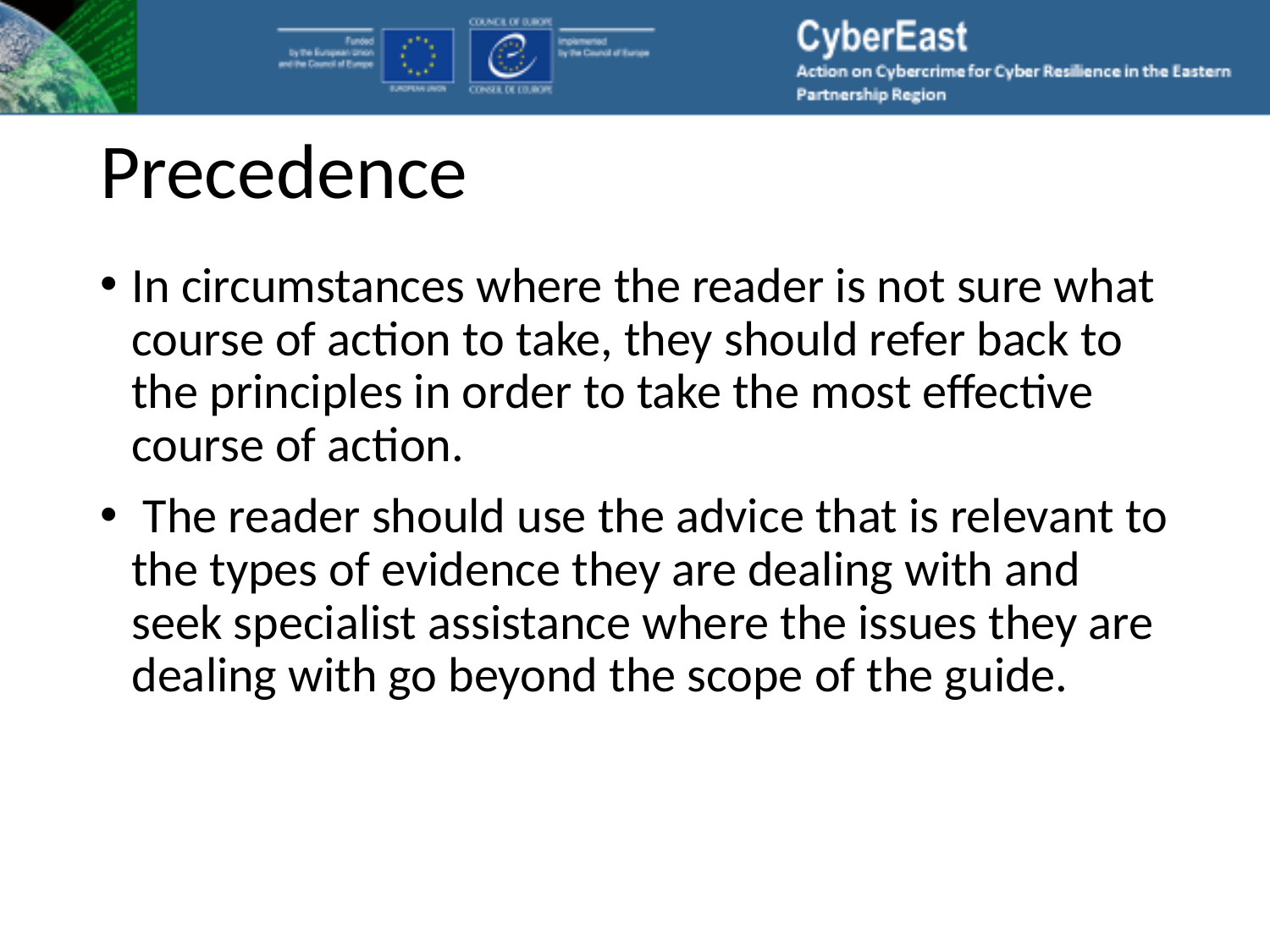

# Precedence
In circumstances where the reader is not sure what course of action to take, they should refer back to the principles in order to take the most effective course of action.
 The reader should use the advice that is relevant to the types of evidence they are dealing with and seek specialist assistance where the issues they are dealing with go beyond the scope of the guide.